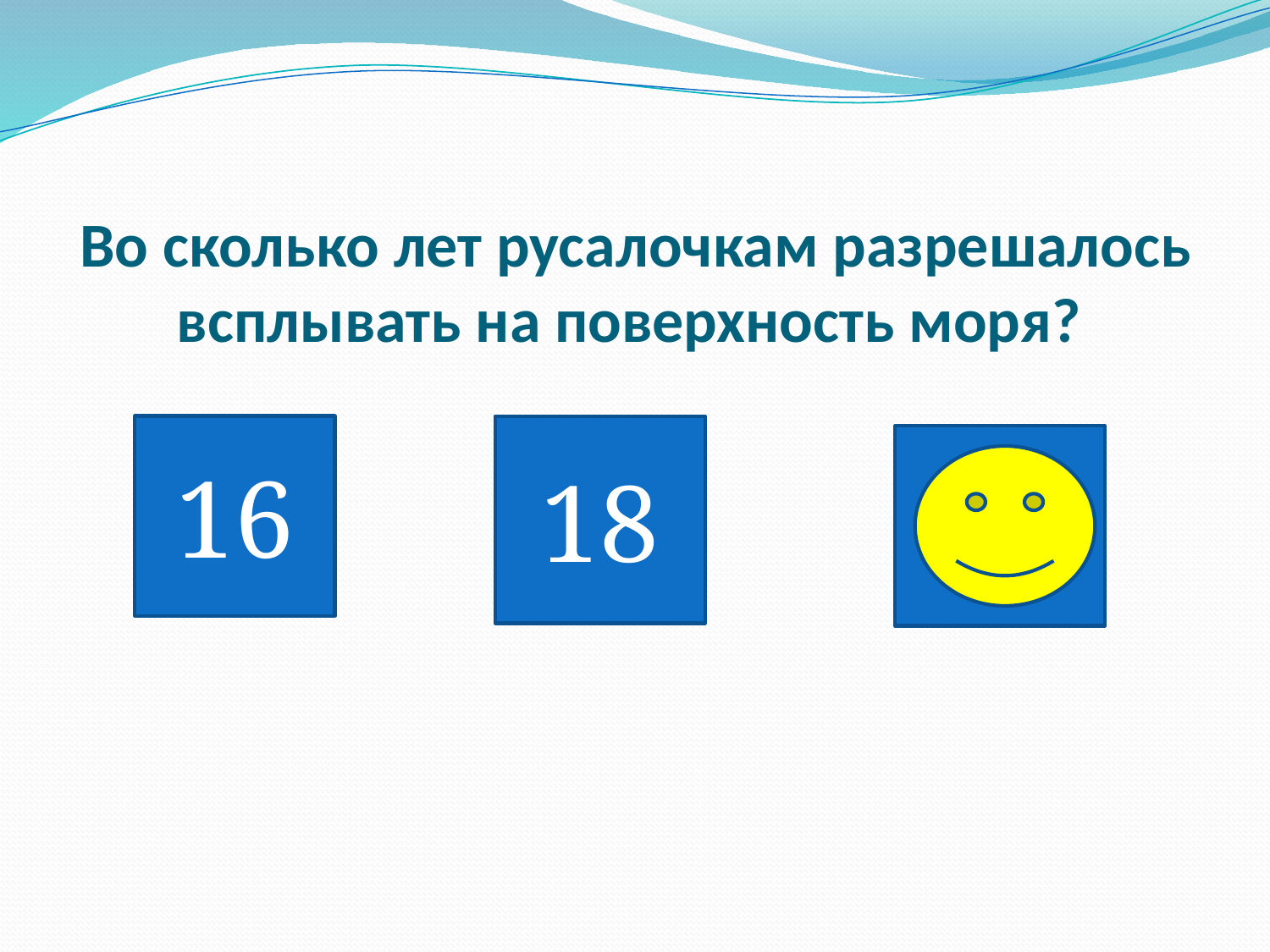

# Во сколько лет русалочкам разрешалось всплывать на поверхность моря?
16
18
15